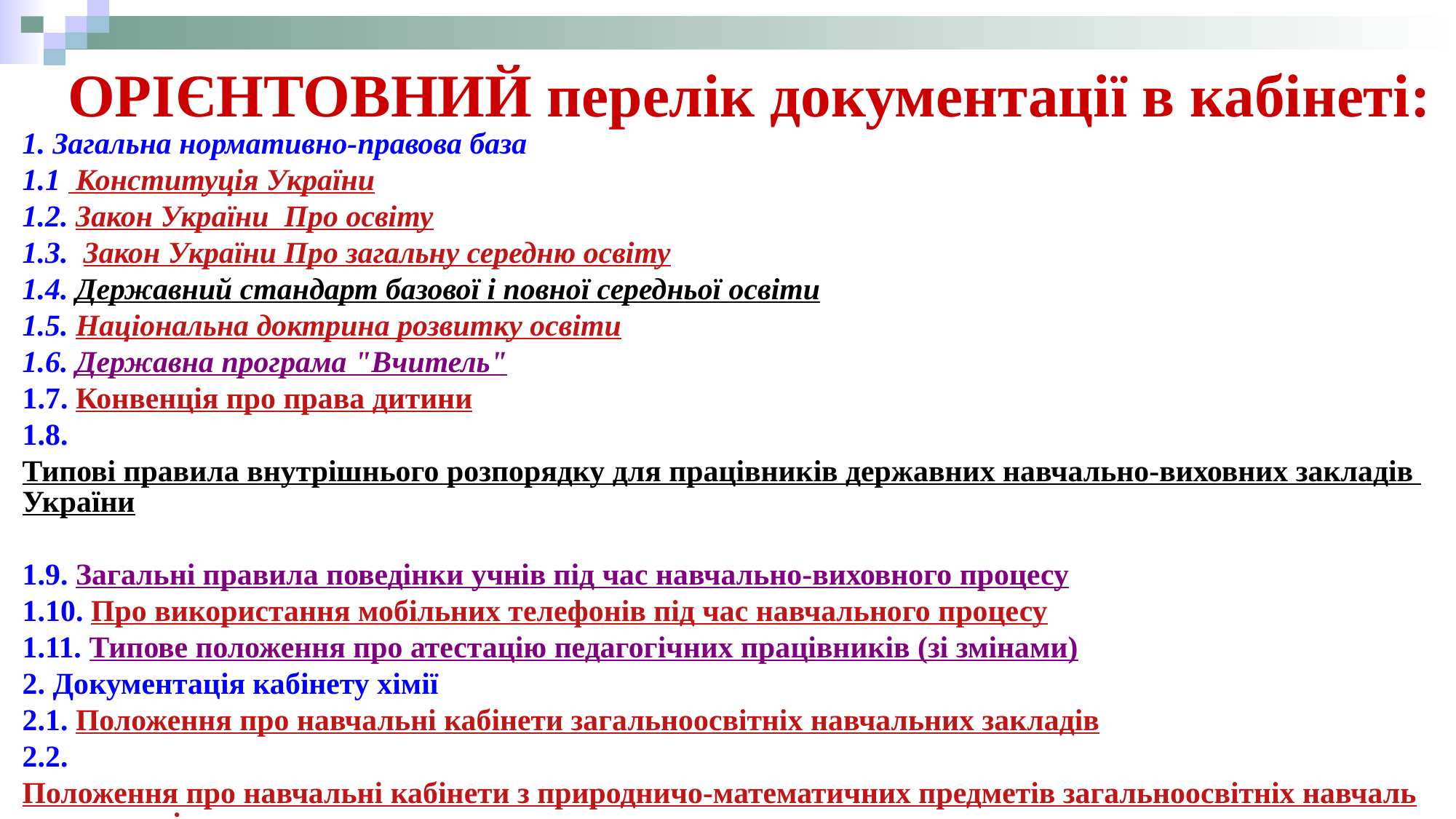

ОРІЄНТОВНИЙ перелік документації в кабінеті:
1. Загальна нормативно-правова база
1.1  Конституція України
1.2. Закон України  Про освіту
1.3.  Закон України Про загальну середню освіту
1.4. Державний стандарт базової і повної середньої освіти
1.5. Національна доктрина розвитку освіти
1.6. Державна програма "Вчитель"
1.7. Конвенція про права дитини
1.8. Типові правила внутрішнього розпорядку для працівників державних навчально-виховних закладів України
1.9. Загальні правила поведінки учнів під час навчально-виховного процесу
1.10. Про використання мобільних телефонів під час навчального процесу 
1.11. Типове положення про атестацію педагогічних працівників (зі змінами)
2. Документація кабінету хімії
2.1. Положення про навчальні кабінети загальноосвітніх навчальних закладів
2.2. Положення про навчальні кабінети з природничо-математичних предметів загальноосвітніх навчальних закладів
2.3. Безпечне проведення занять
2.4. Матеріально-технічне забезпечення кабінету хімії